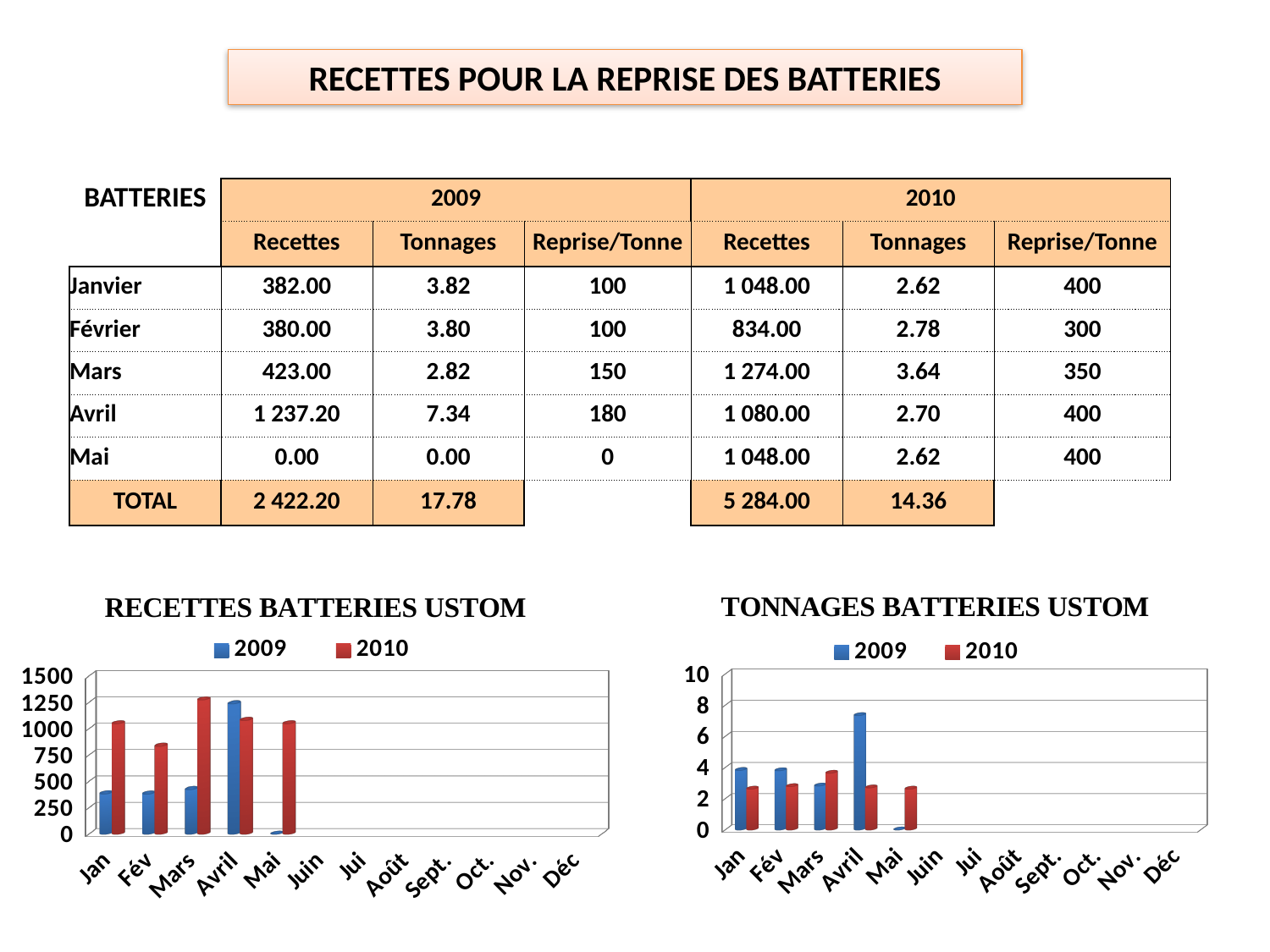

RECETTES POUR LA REPRISE DES BATTERIES
| BATTERIES | 2009 |  |  | 2010 |  |  |
| --- | --- | --- | --- | --- | --- | --- |
|  | Recettes | Tonnages | Reprise/Tonne | Recettes | Tonnages | Reprise/Tonne |
| Janvier | 382.00 | 3.82 | 100 | 1 048.00 | 2.62 | 400 |
| Février | 380.00 | 3.80 | 100 | 834.00 | 2.78 | 300 |
| Mars | 423.00 | 2.82 | 150 | 1 274.00 | 3.64 | 350 |
| Avril | 1 237.20 | 7.34 | 180 | 1 080.00 | 2.70 | 400 |
| Mai | 0.00 | 0.00 | 0 | 1 048.00 | 2.62 | 400 |
| TOTAL | 2 422.20 | 17.78 |  | 5 284.00 | 14.36 |  |

[unsupported chart]

[unsupported chart]